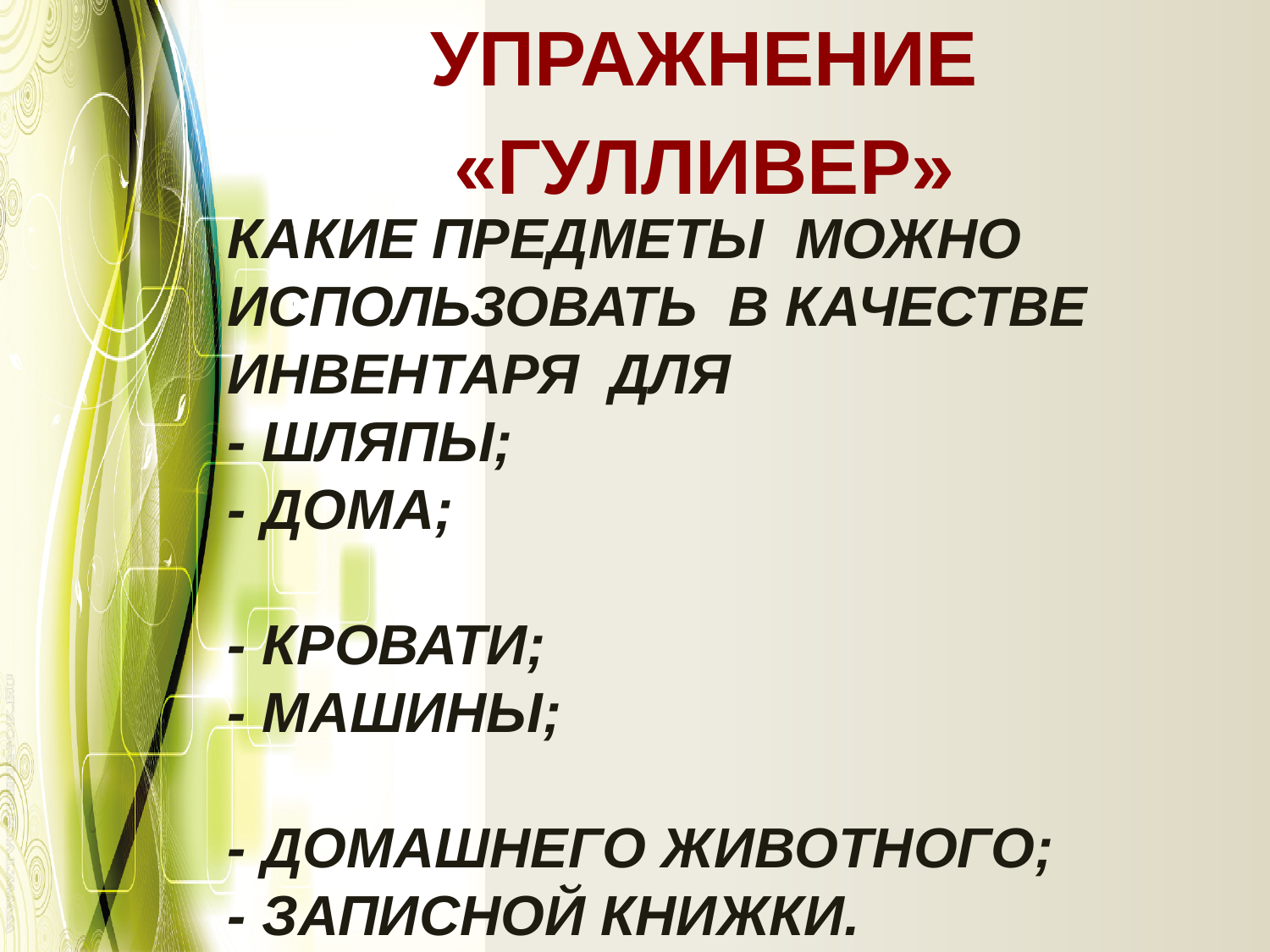

УПРАЖНЕНИЕ
«ГУЛЛИВЕР»
# какие предметы  можно использовать  в качестве инвентаря  для - шляпы; - дома; - кровати; - машины; - домашнего животного; - записной книжки.